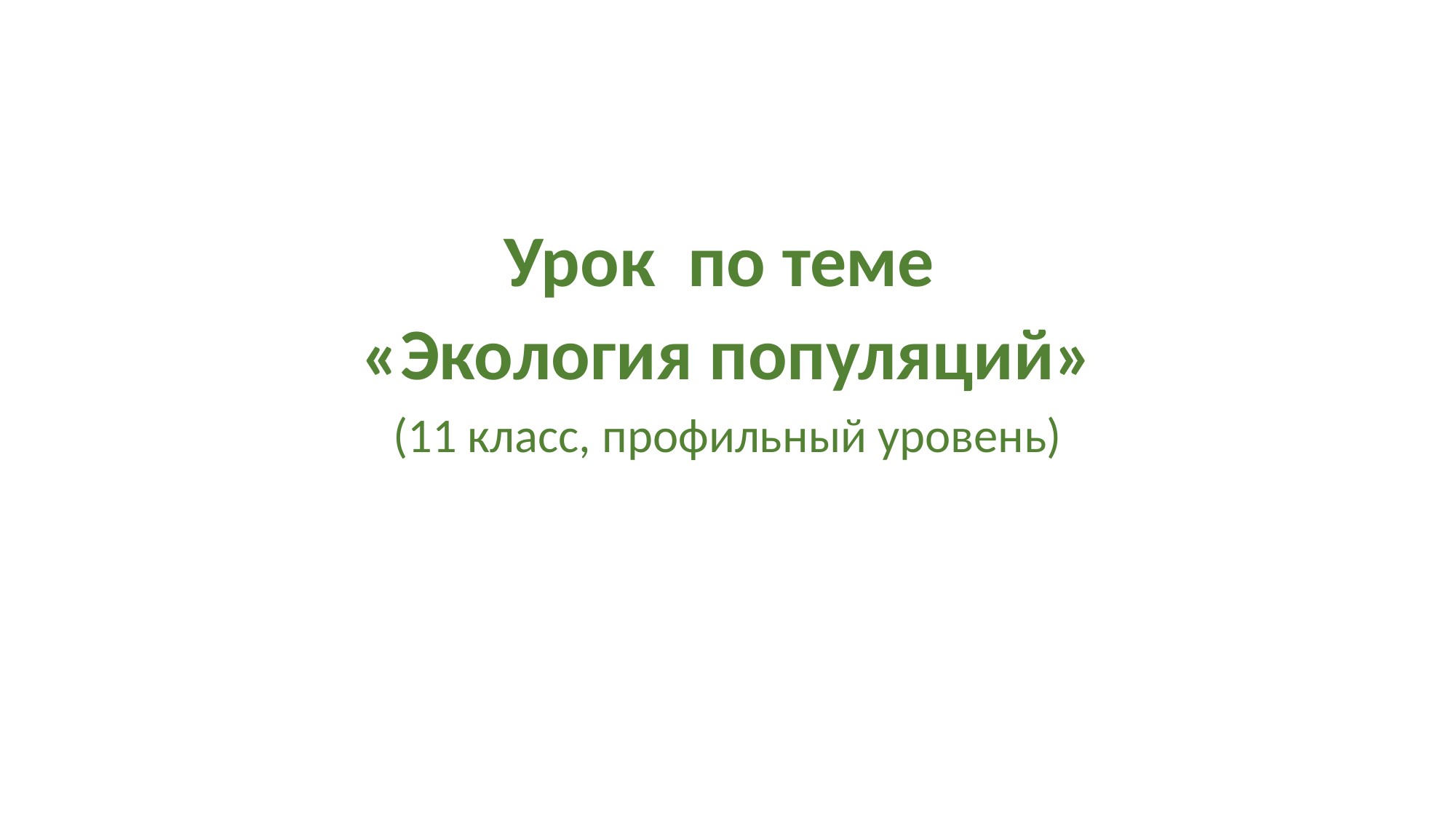

Урок  по теме
«Экология популяций»
(11 класс, профильный уровень)